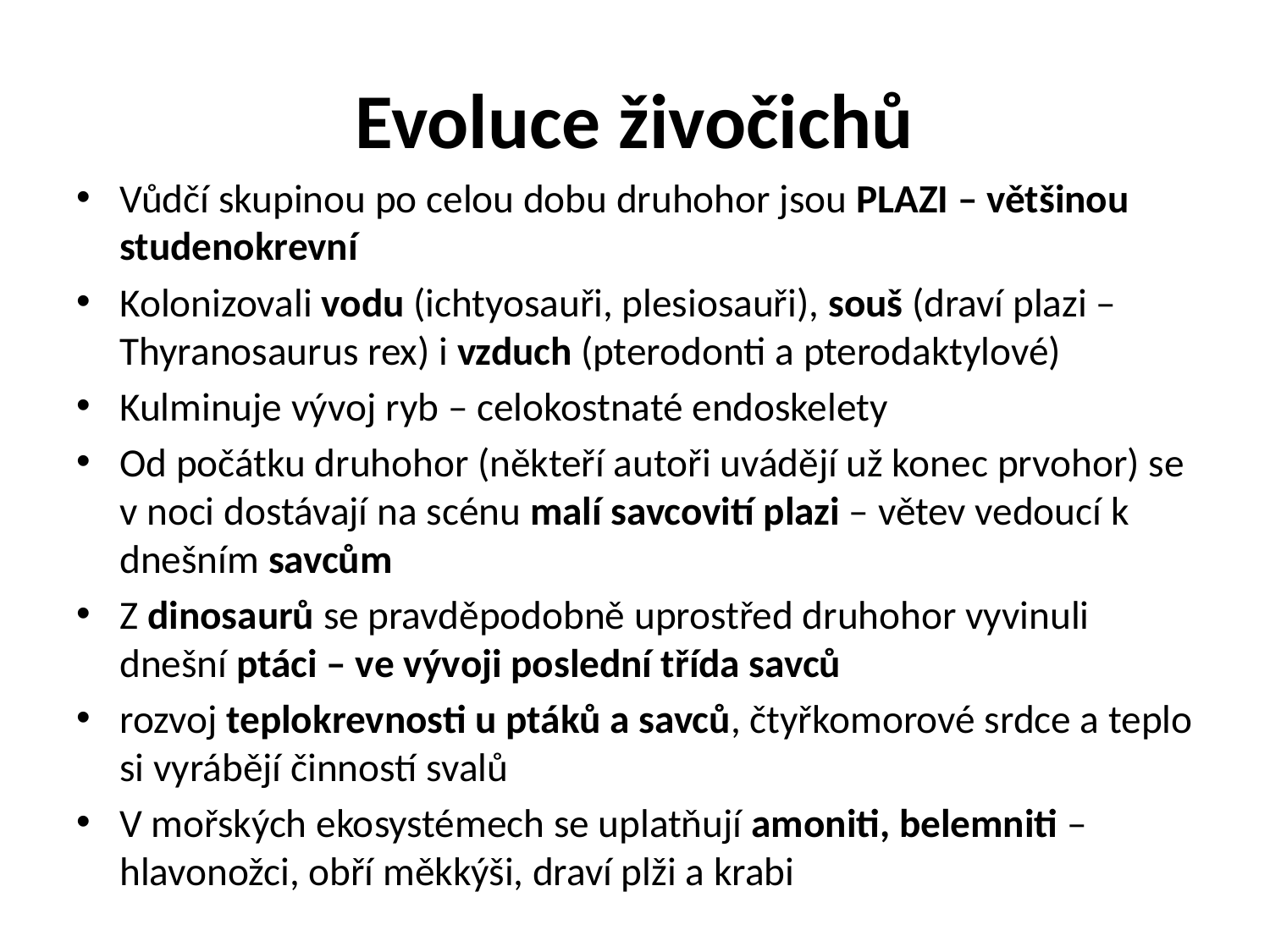

# Evoluce živočichů
Vůdčí skupinou po celou dobu druhohor jsou PLAZI – většinou studenokrevní
Kolonizovali vodu (ichtyosauři, plesiosauři), souš (draví plazi – Thyranosaurus rex) i vzduch (pterodonti a pterodaktylové)
Kulminuje vývoj ryb – celokostnaté endoskelety
Od počátku druhohor (někteří autoři uvádějí už konec prvohor) se v noci dostávají na scénu malí savcovití plazi – větev vedoucí k dnešním savcům
Z dinosaurů se pravděpodobně uprostřed druhohor vyvinuli dnešní ptáci – ve vývoji poslední třída savců
rozvoj teplokrevnosti u ptáků a savců, čtyřkomorové srdce a teplo si vyrábějí činností svalů
V mořských ekosystémech se uplatňují amoniti, belemniti – hlavonožci, obří měkkýši, draví plži a krabi